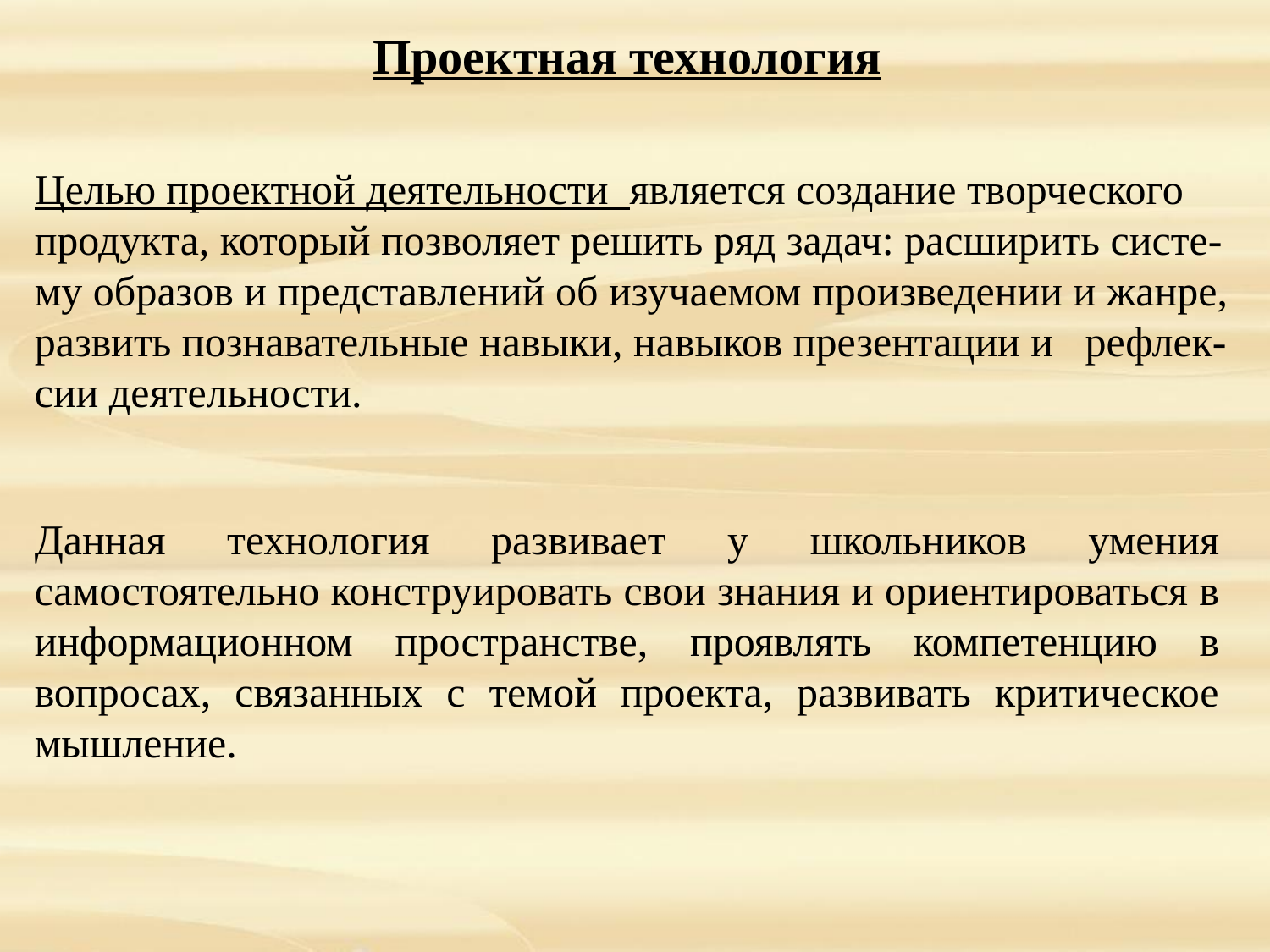

Проектная технология
Целью проектной деятельности  является создание творческого продукта, который позволяет решить ряд задач: расширить систе- му образов и представлений об изучаемом произведении и жанре, развить познавательные навыки, навыков презентации и   рефлек- сии деятельности.
Данная технология развивает у школьников умения самостоятельно конструировать свои знания и ориентироваться в информационном пространстве, проявлять компетенцию в вопросах, связанных с темой проекта, развивать критическое мышление.